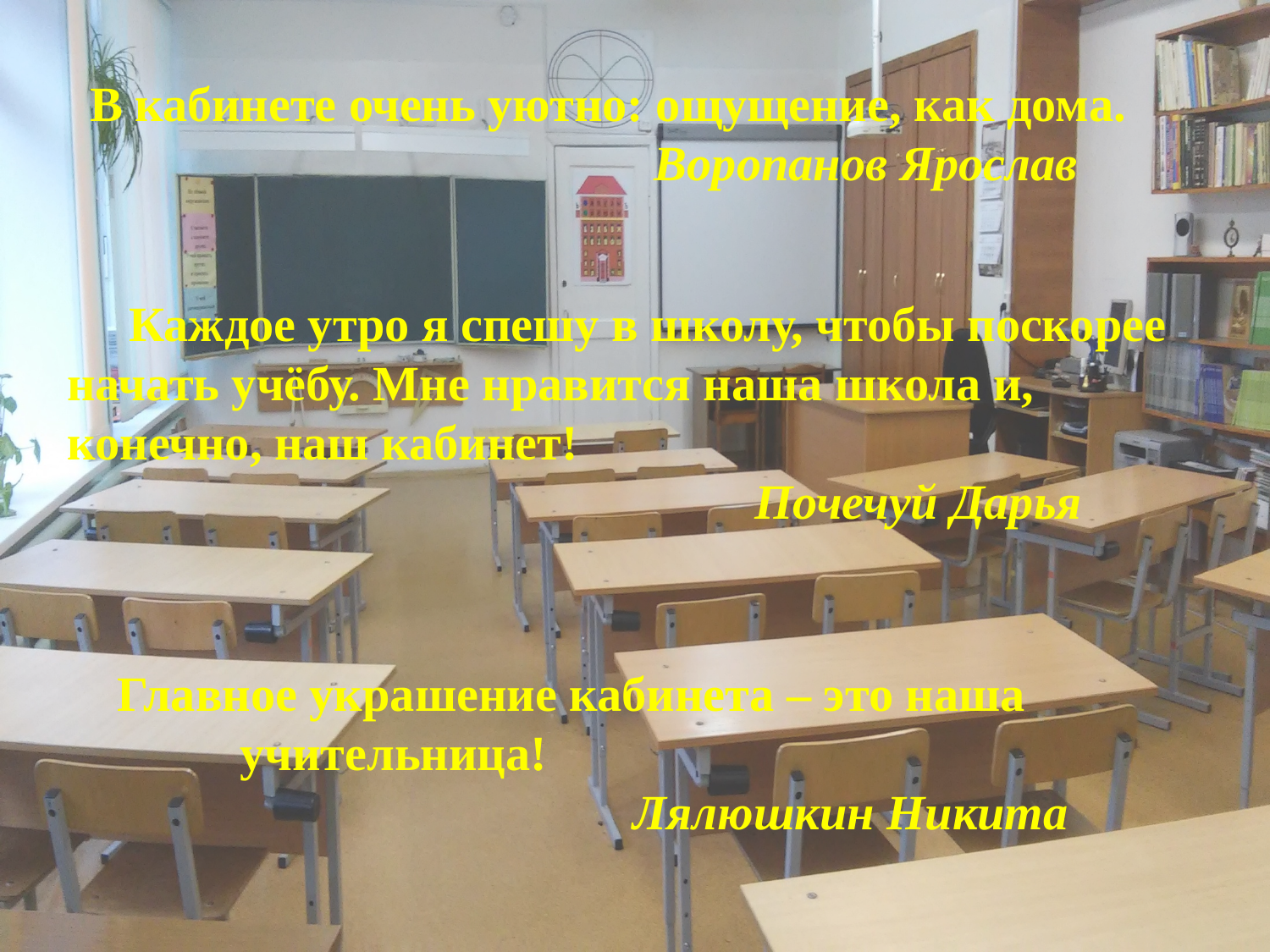

В кабинете очень уютно: ощущение, как дома.
                                               Воропанов Ярослав
     Каждое утро я спешу в школу, чтобы поскорее начать учёбу. Мне нравится наша школа и, конечно, наш кабинет!
                                                        Почечуй Дарья
Главное украшение кабинета – это наша
          учительница!
                                          Лялюшкин Никита